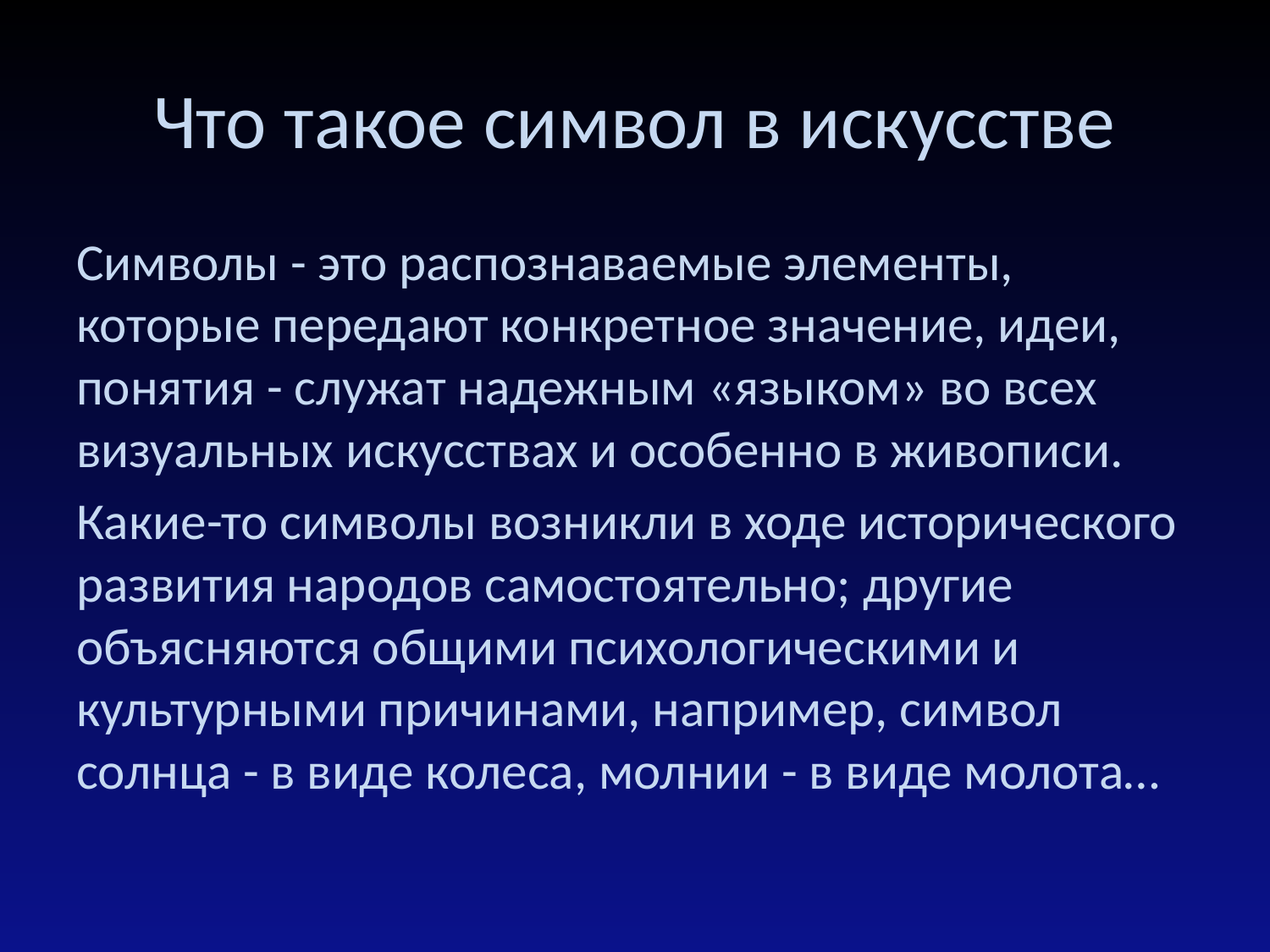

# Что такое символ в искусстве
Символы - это распознаваемые элементы, которые передают конкретное значение, идеи, понятия - служат надежным «языком» во всех визуальных искусствах и особенно в живописи.
Какие-то символы возникли в ходе исторического развития народов самостоятельно; другие объясняются общими психологическими и культурными причинами, например, символ солнца - в виде колеса, молнии - в виде молота…